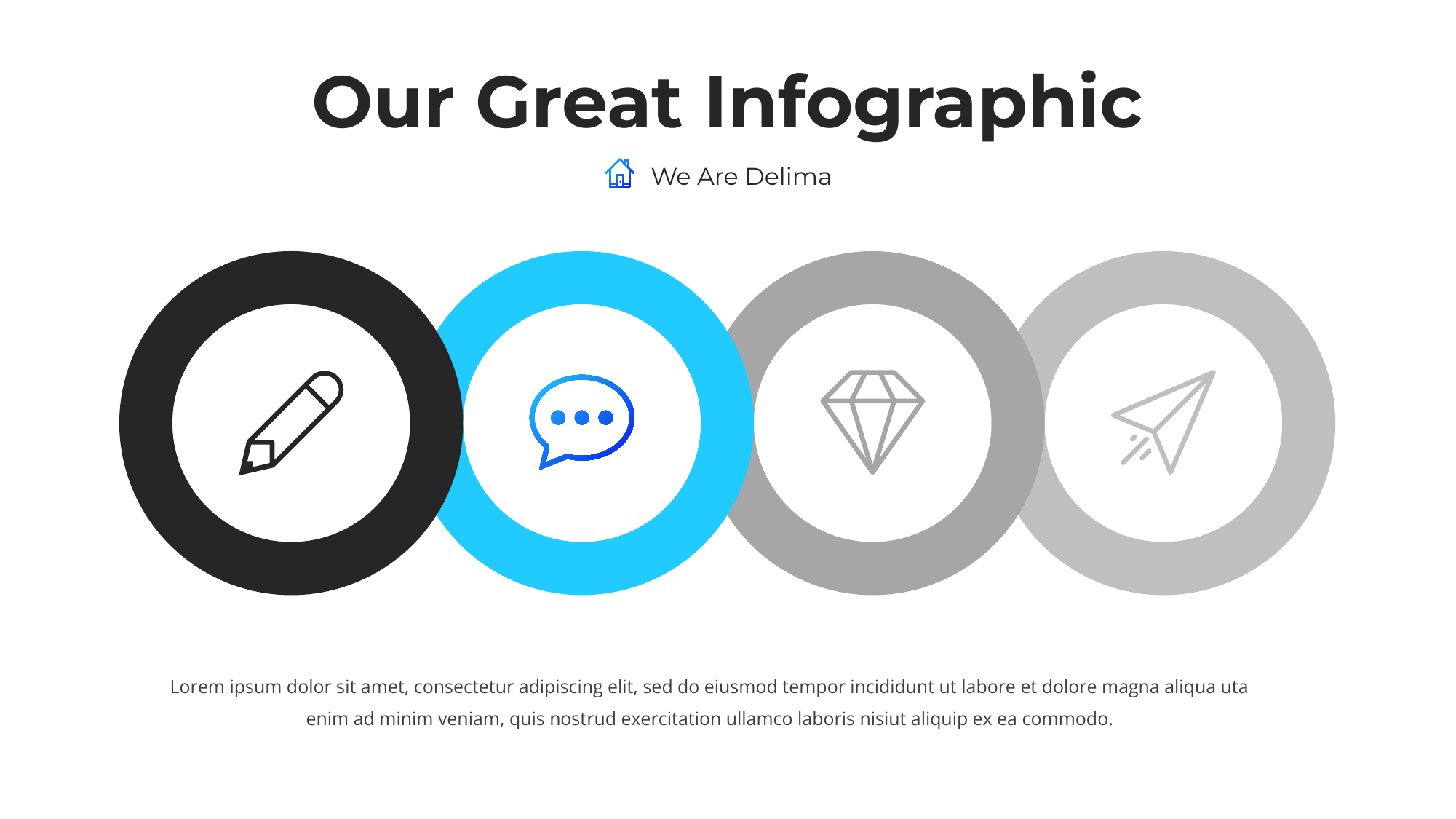

Our Great Infographic
We Are Delima

Lorem ipsum dolor sit amet, consectetur adipiscing elit, sed do eiusmod tempor incididunt ut labore et dolore magna aliqua uta enim ad minim veniam, quis nostrud exercitation ullamco laboris nisiut aliquip ex ea commodo.